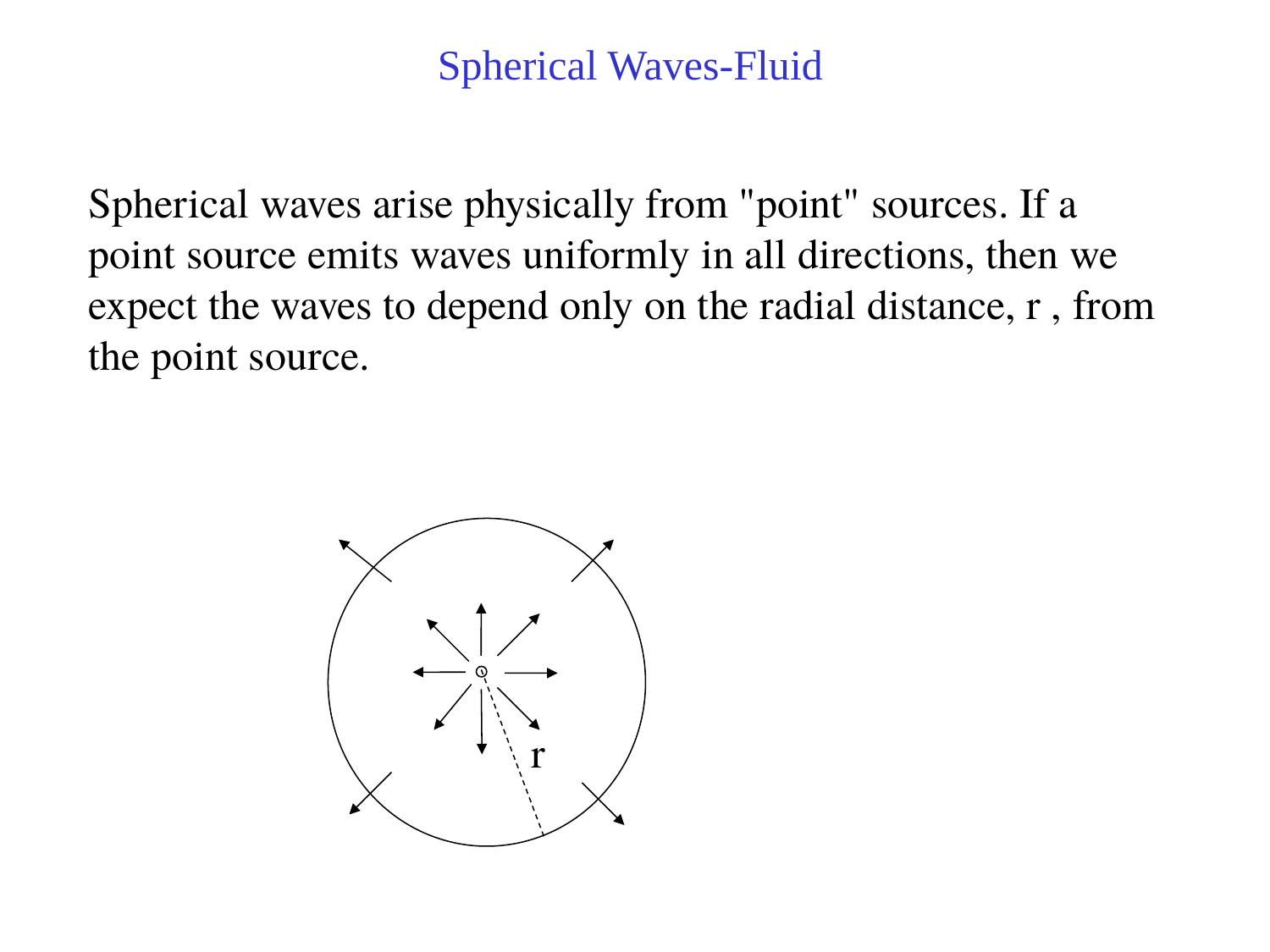

Spherical Waves-Fluid
Spherical waves arise physically from "point" sources. If a
point source emits waves uniformly in all directions, then we
expect the waves to depend only on the radial distance, r , from
the point source.

r